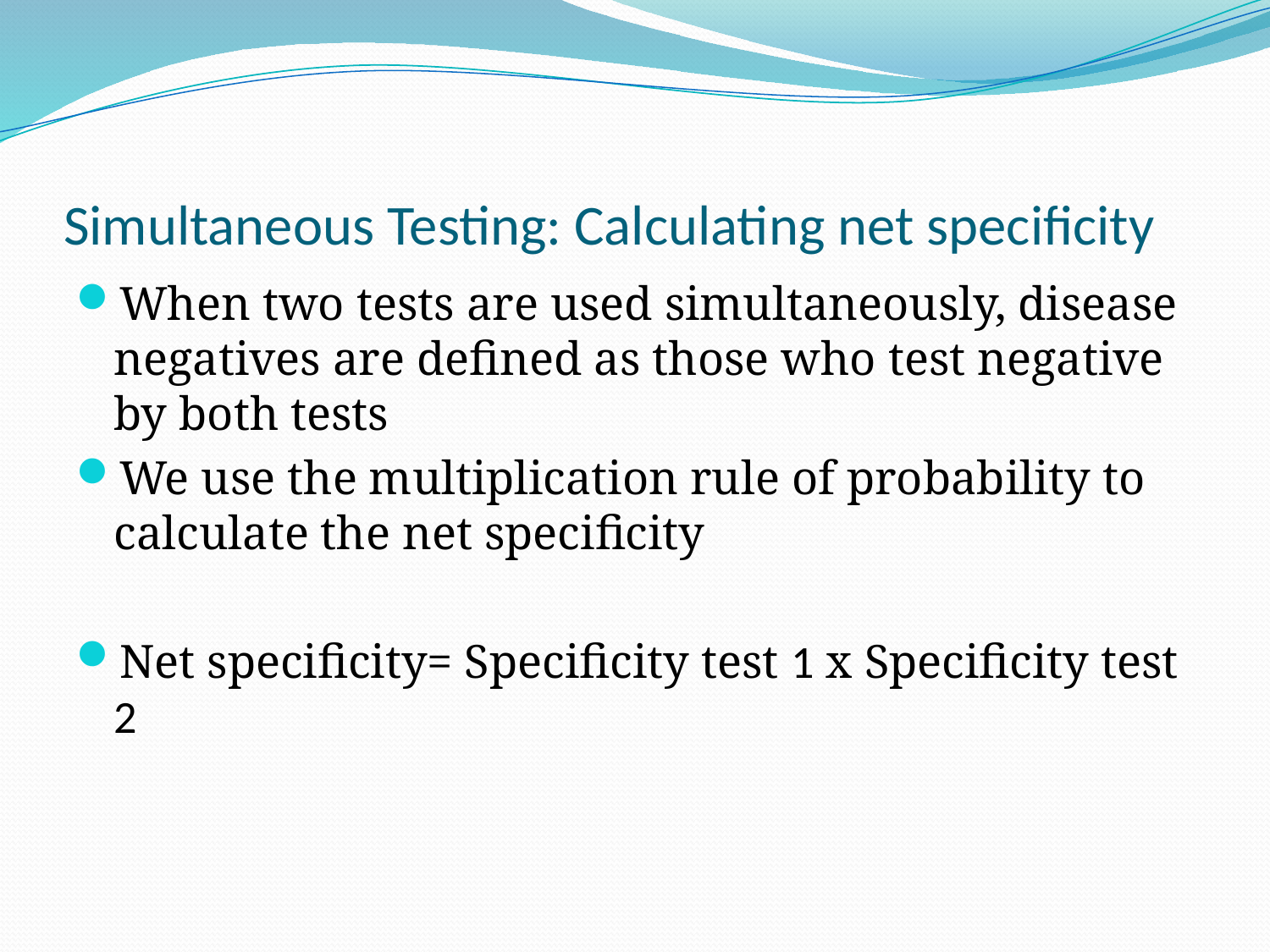

# Simultaneous Testing: Calculating net specificity
When two tests are used simultaneously, disease negatives are defined as those who test negative by both tests
We use the multiplication rule of probability to calculate the net specificity

Net specificity= Specificity test 1 x Specificity test 2